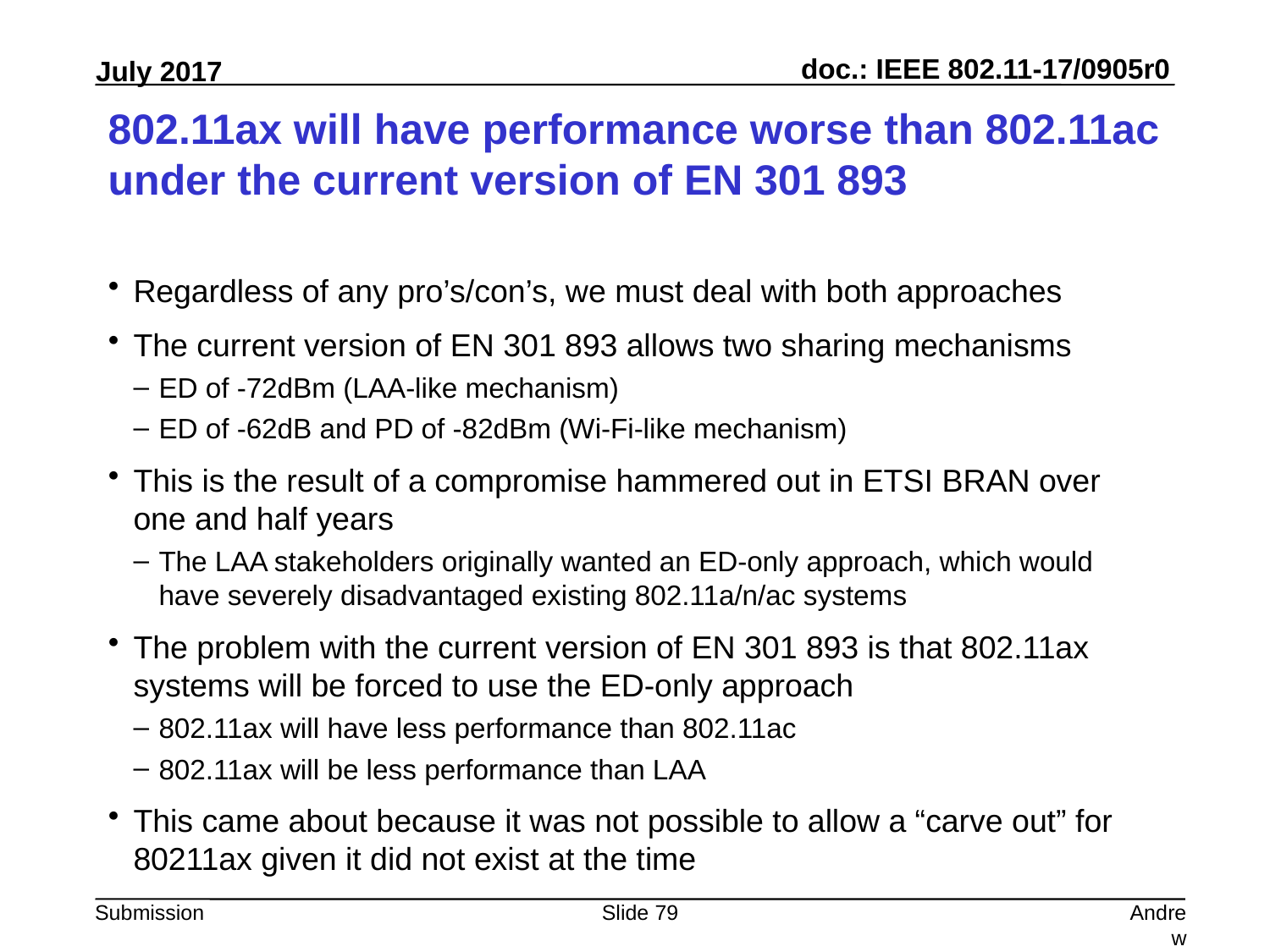

# 802.11ax will have performance worse than 802.11ac under the current version of EN 301 893
Regardless of any pro’s/con’s, we must deal with both approaches
The current version of EN 301 893 allows two sharing mechanisms
ED of -72dBm (LAA-like mechanism)
ED of -62dB and PD of -82dBm (Wi-Fi-like mechanism)
This is the result of a compromise hammered out in ETSI BRAN over one and half years
The LAA stakeholders originally wanted an ED-only approach, which would have severely disadvantaged existing 802.11a/n/ac systems
The problem with the current version of EN 301 893 is that 802.11ax systems will be forced to use the ED-only approach
802.11ax will have less performance than 802.11ac
802.11ax will be less performance than LAA
This came about because it was not possible to allow a “carve out” for 80211ax given it did not exist at the time
Slide 79
Andrew Myles, Cisco